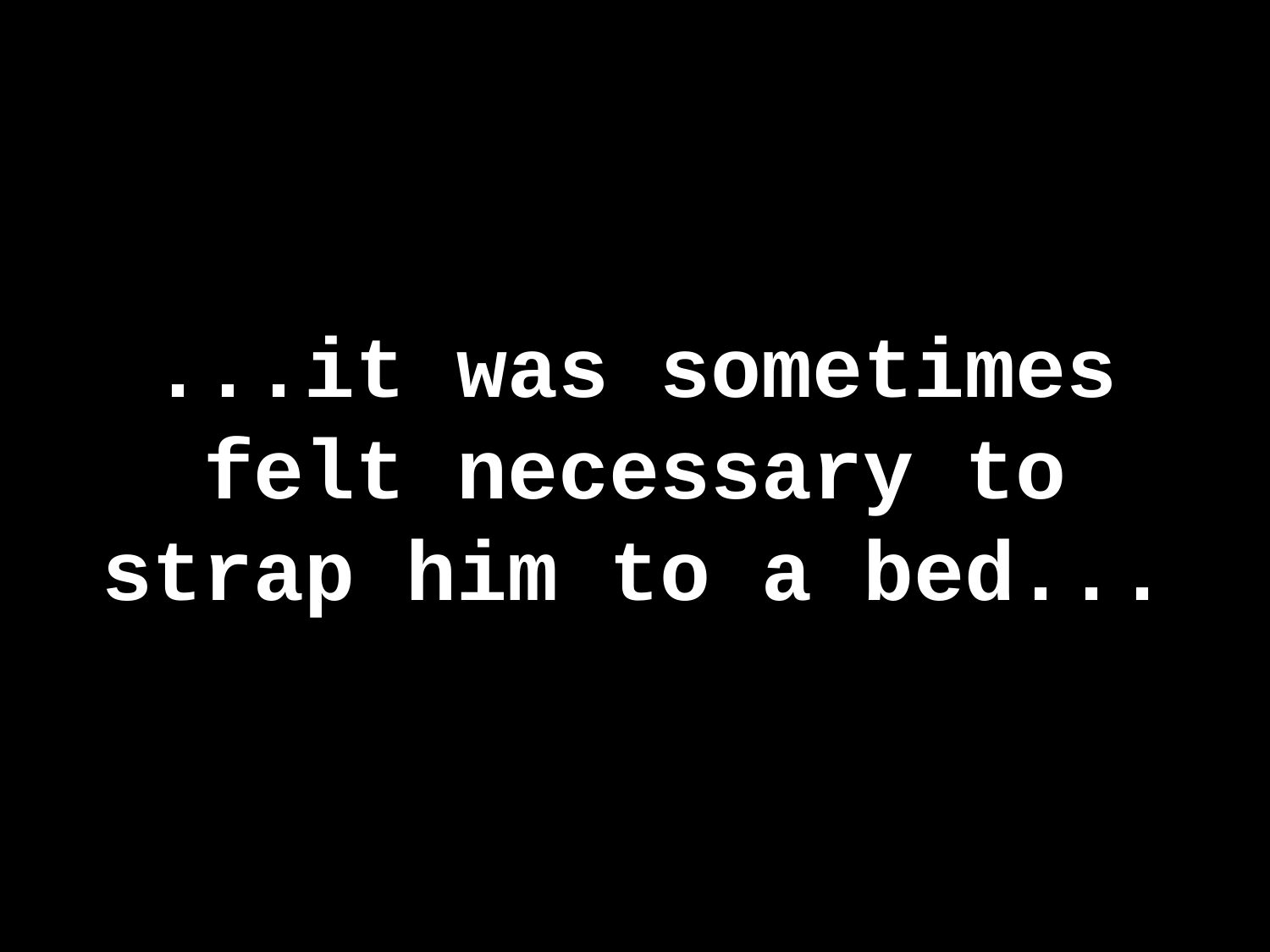

# ...it was sometimes felt necessary to strap him to a bed...